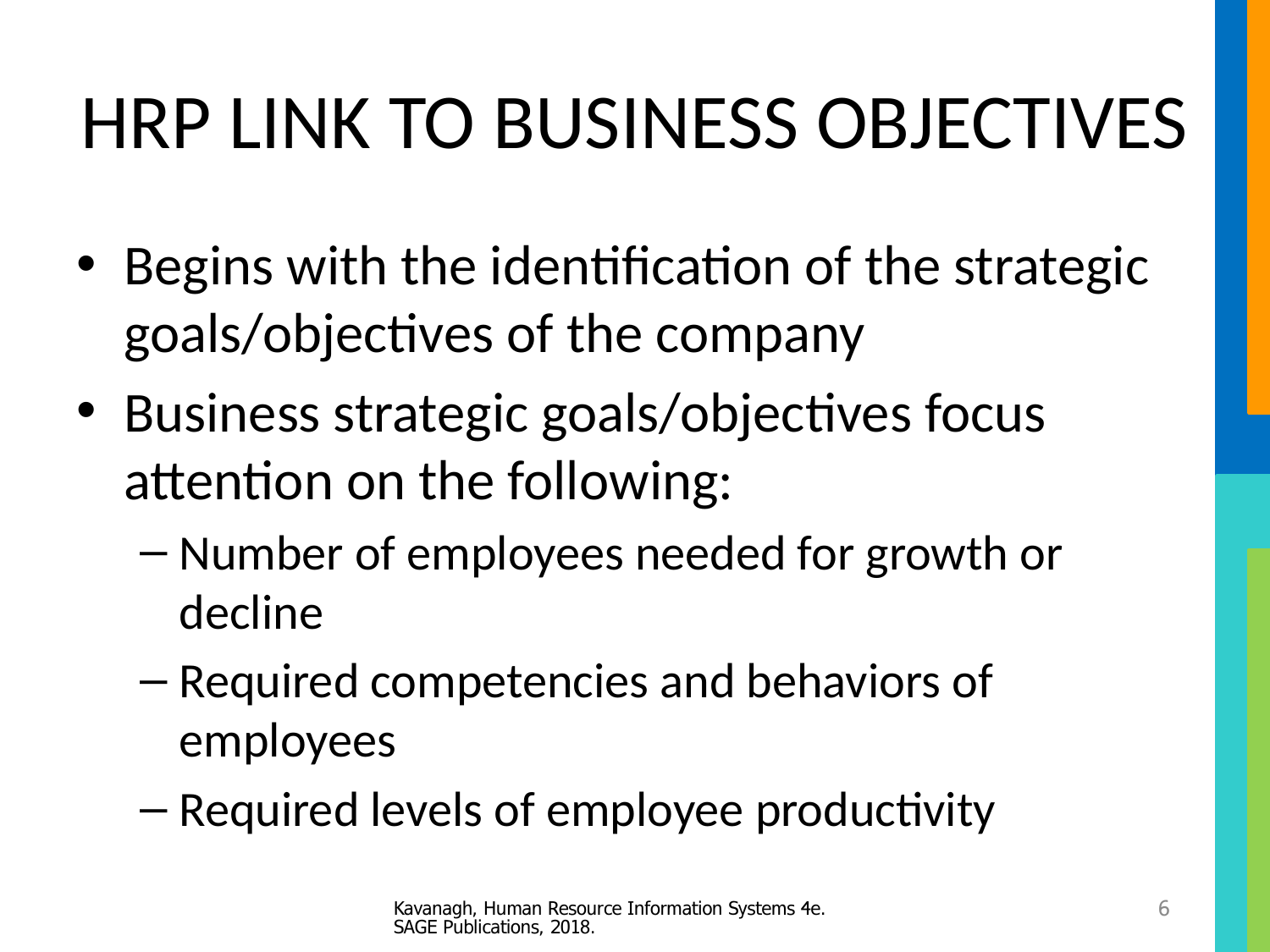

# HRP LINK TO BUSINESS OBJECTIVES
Begins with the identification of the strategic goals/objectives of the company
Business strategic goals/objectives focus attention on the following:
Number of employees needed for growth or decline
Required competencies and behaviors of employees
Required levels of employee productivity
Kavanagh, Human Resource Information Systems 4e. SAGE Publications, 2018.
6